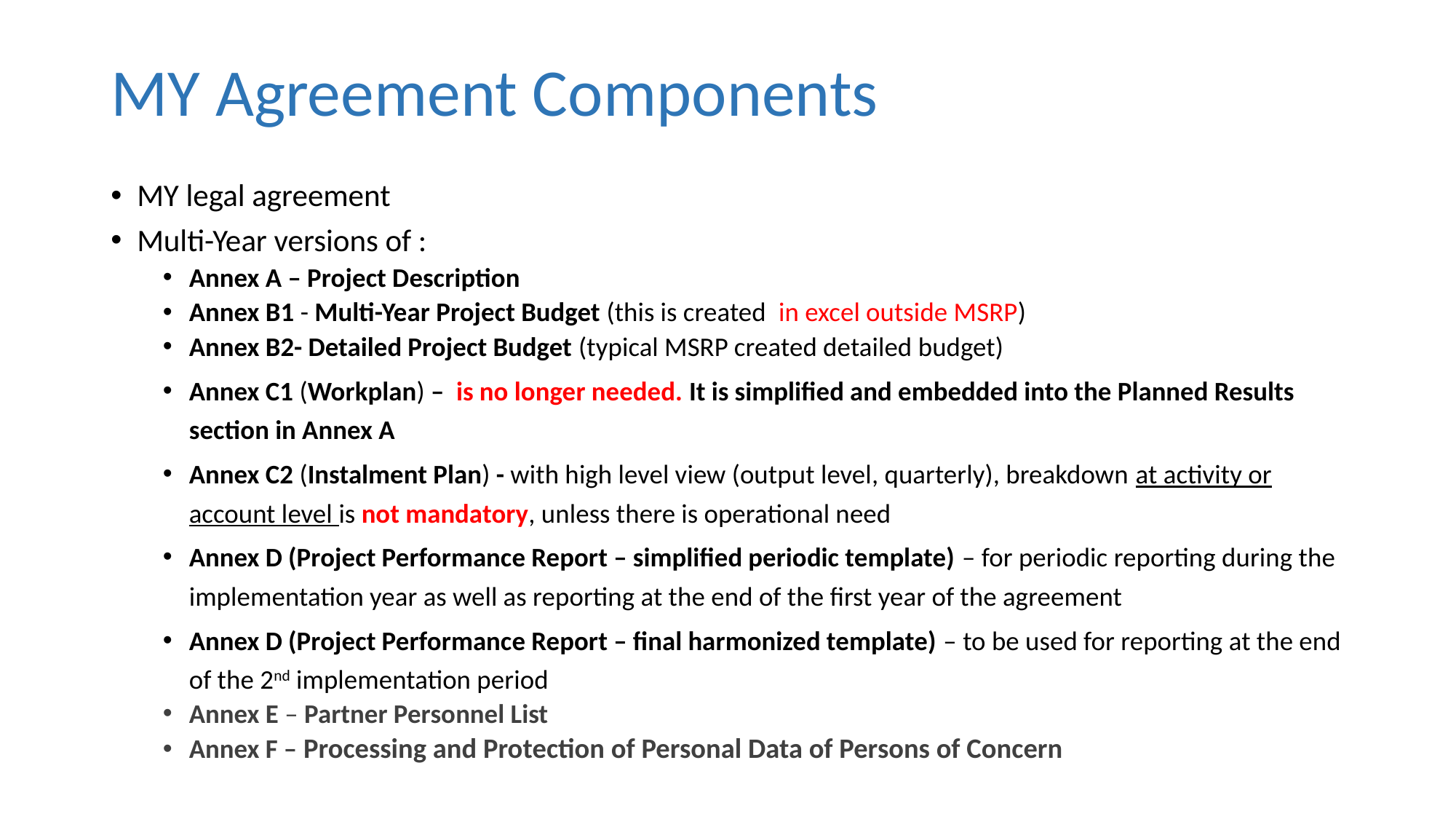

# MY Agreement Components
MY legal agreement
Multi-Year versions of :
Annex A – Project Description
Annex B1 - Multi-Year Project Budget (this is created  in excel outside MSRP)
Annex B2- Detailed Project Budget (typical MSRP created detailed budget)
Annex C1 (Workplan) –  is no longer needed. It is simplified and embedded into the Planned Results section in Annex A
Annex C2 (Instalment Plan) - with high level view (output level, quarterly), breakdown at activity or account level is not mandatory, unless there is operational need
Annex D (Project Performance Report – simplified periodic template) – for periodic reporting during the implementation year as well as reporting at the end of the first year of the agreement
Annex D (Project Performance Report – final harmonized template) – to be used for reporting at the end of the 2nd implementation period
Annex E – Partner Personnel List
Annex F – Processing and Protection of Personal Data of Persons of Concern